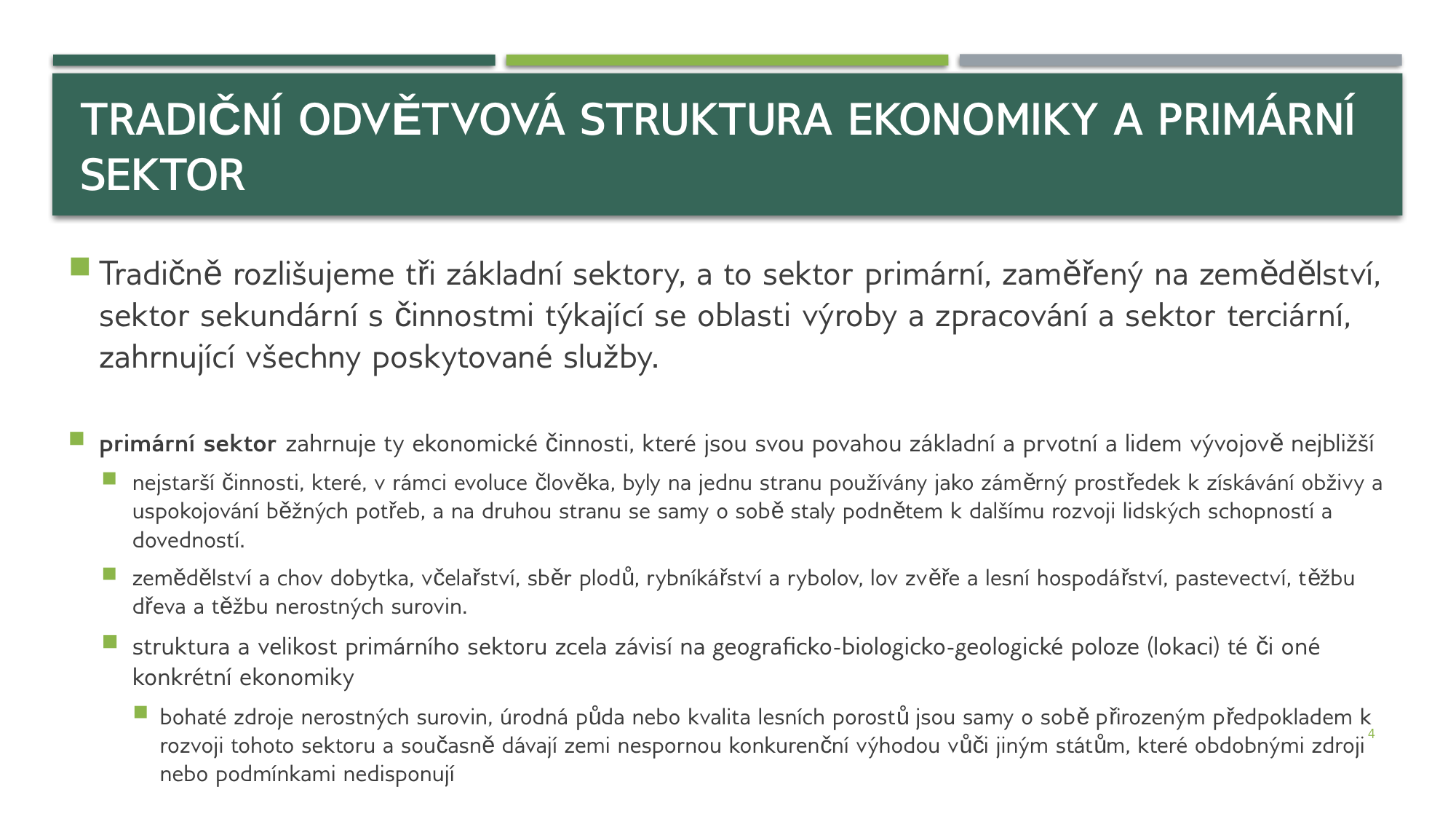

# Tradiční odvětvová struktura ekonomiky a primární sektor
Tradičně rozlišujeme tři základní sektory, a to sektor primární, zaměřený na zemědělství, sektor sekundární s činnostmi týkající se oblasti výroby a zpracování a sektor terciární, zahrnující všechny poskytované služby.

primární sektor zahrnuje ty ekonomické činnosti, které jsou svou povahou základní a prvotní a lidem vývojově nejbližší
nejstarší činnosti, které, v rámci evoluce člověka, byly na jednu stranu používány jako záměrný prostředek k získávání obživy a uspokojování běžných potřeb, a na druhou stranu se samy o sobě staly podnětem k dalšímu rozvoji lidských schopností a dovedností.
zemědělství a chov dobytka, včelařství, sběr plodů, rybníkářství a rybolov, lov zvěře a lesní hospodářství, pastevectví, těžbu dřeva a těžbu nerostných surovin.
struktura a velikost primárního sektoru zcela závisí na geograficko-biologicko-geologické poloze (lokaci) té či oné konkrétní ekonomiky
bohaté zdroje nerostných surovin, úrodná půda nebo kvalita lesních porostů jsou samy o sobě přirozeným předpokladem k rozvoji tohoto sektoru a současně dávají zemi nespornou konkurenční výhodou vůči jiným státům, které obdobnými zdroji nebo podmínkami nedisponují
4